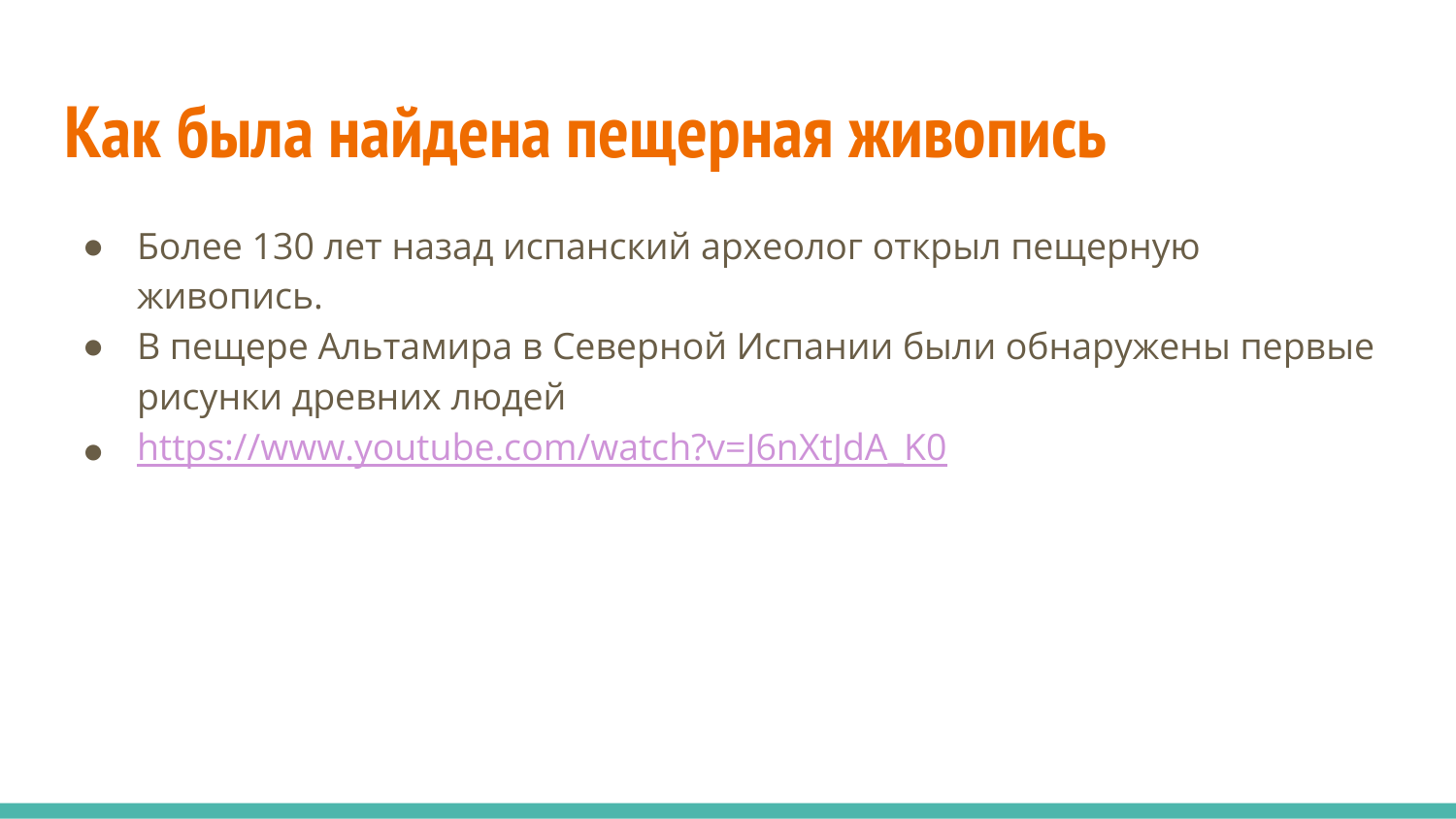

# Как была найдена пещерная живопись
Более 130 лет назад испанский археолог открыл пещерную живопись.
В пещере Альтамира в Северной Испании были обнаружены первые рисунки древних людей
https://www.youtube.com/watch?v=J6nXtJdA_K0